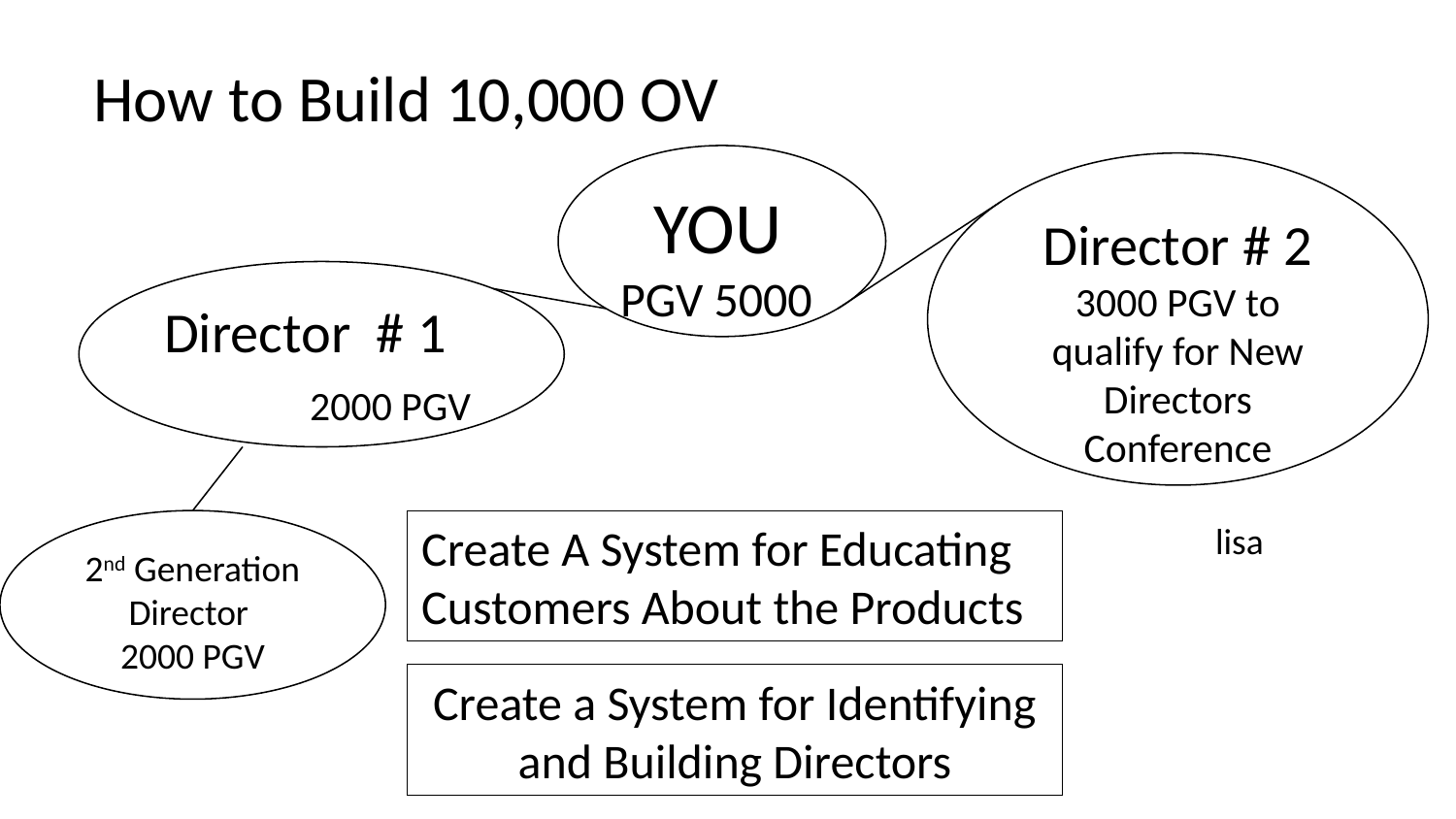

How to Build 10,000 OV
  YOU
PGV 5000
Director # 2 3000 PGV to qualify for New Directors Conference
Director  # 1          	2000 PGV
2nd Generation
Director
2000 PGV
Create A System for Educating Customers About the Products
lisa
Create a System for Identifying and Building Directors